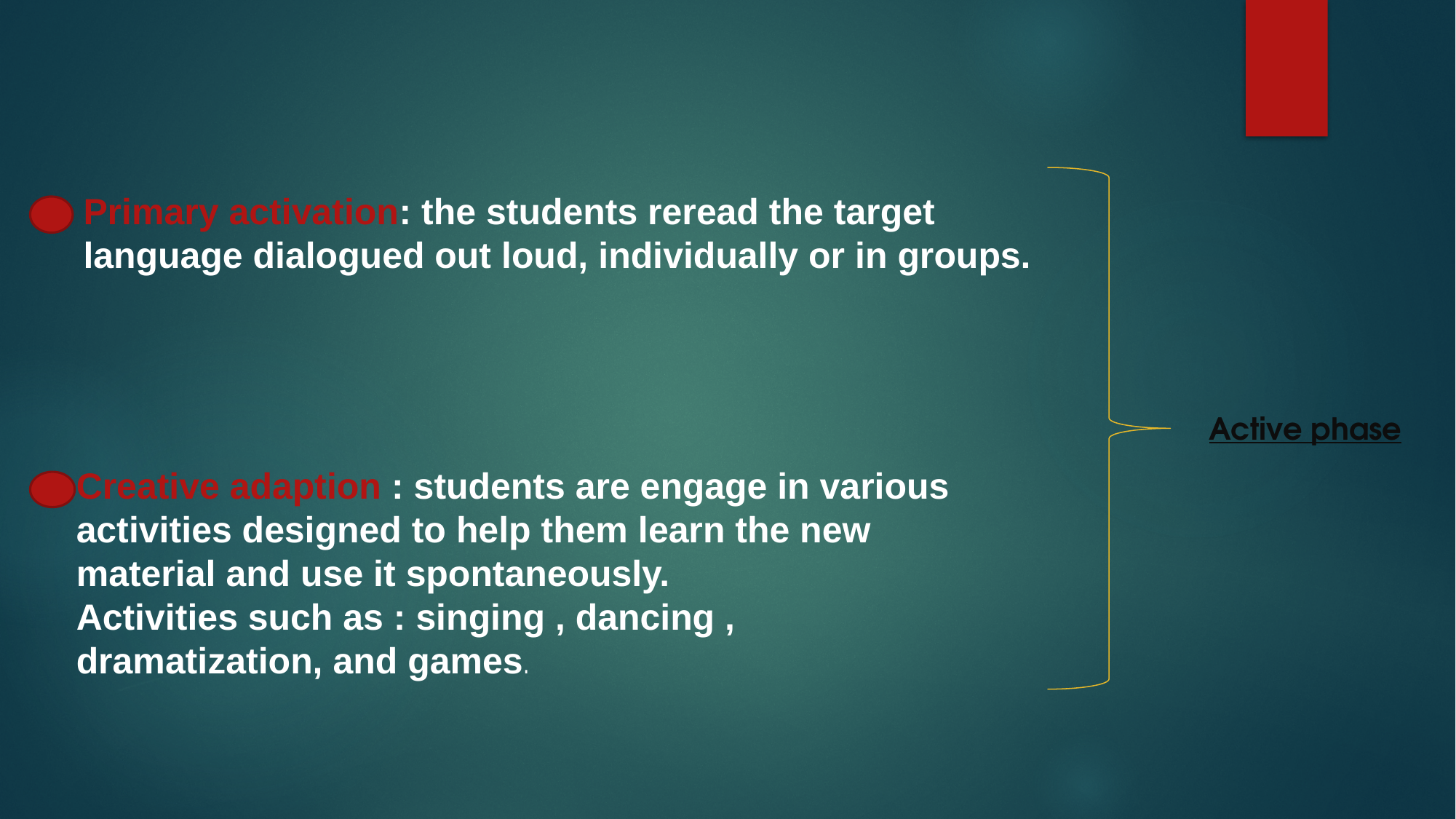

Primary activation: the students reread the target language dialogued out loud, individually or in groups.

Active phase
Creative adaption : students are engage in various activities designed to help them learn the new material and use it spontaneously.
Activities such as : singing , dancing , dramatization, and games.